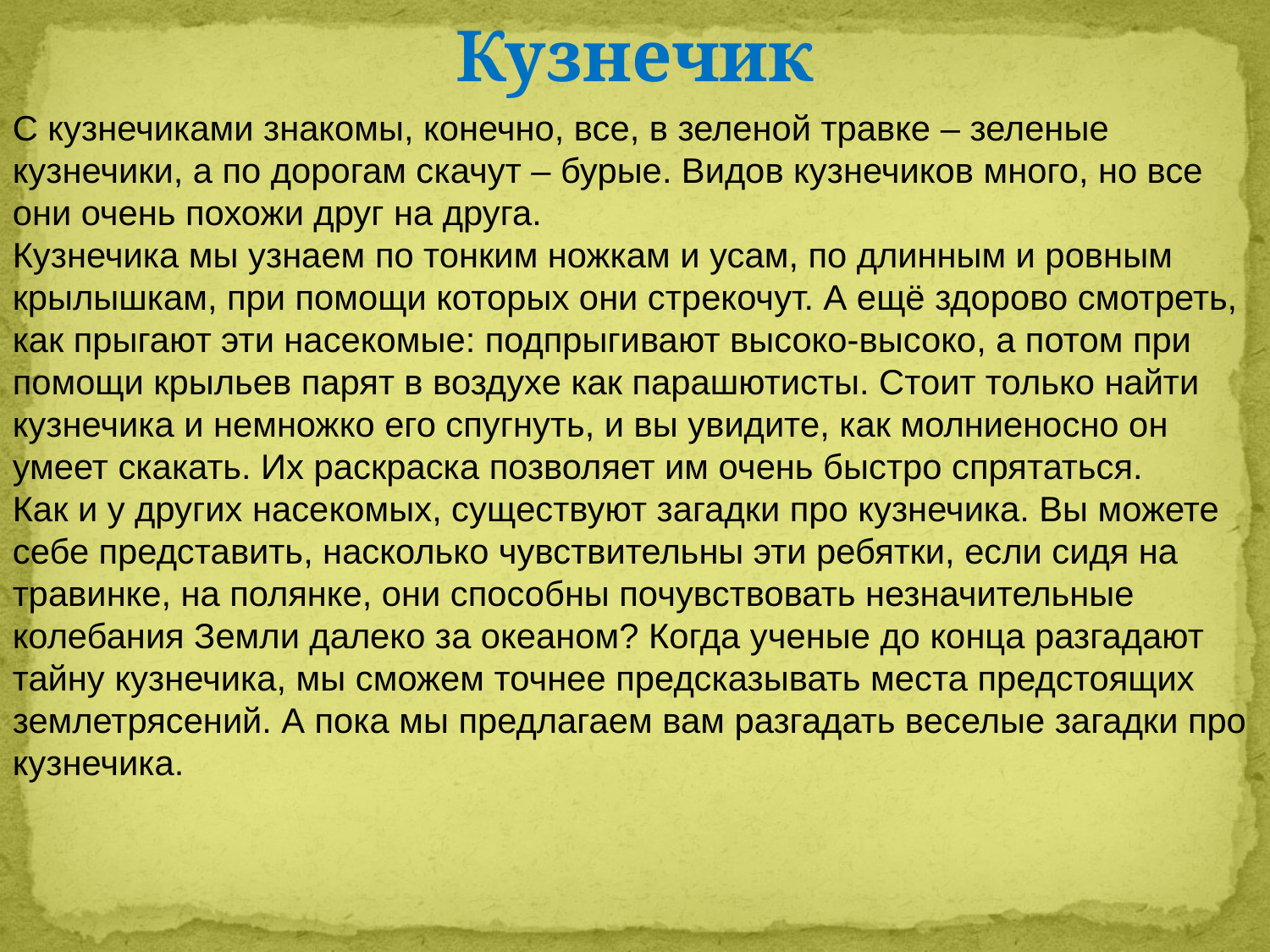

Кузнечик

С кузнечиками знакомы, конечно, все, в зеленой травке – зеленые кузнечики, а по дорогам скачут – бурые. Видов кузнечиков много, но все они очень похожи друг на друга.
Кузнечика мы узнаем по тонким ножкам и усам, по длинным и ровным крылышкам, при помощи которых они стрекочут. А ещё здорово смотреть, как прыгают эти насекомые: подпрыгивают высоко-высоко, а потом при помощи крыльев парят в воздухе как парашютисты. Стоит только найти кузнечика и немножко его спугнуть, и вы увидите, как молниеносно он умеет скакать. Их раскраска позволяет им очень быстро спрятаться.
Как и у других насекомых, существуют загадки про кузнечика. Вы можете себе представить, насколько чувствительны эти ребятки, если сидя на травинке, на полянке, они способны почувствовать незначительные колебания Земли далеко за океаном? Когда ученые до конца разгадают тайну кузнечика, мы сможем точнее предсказывать места предстоящих землетрясений. А пока мы предлагаем вам разгадать веселые загадки про кузнечика.